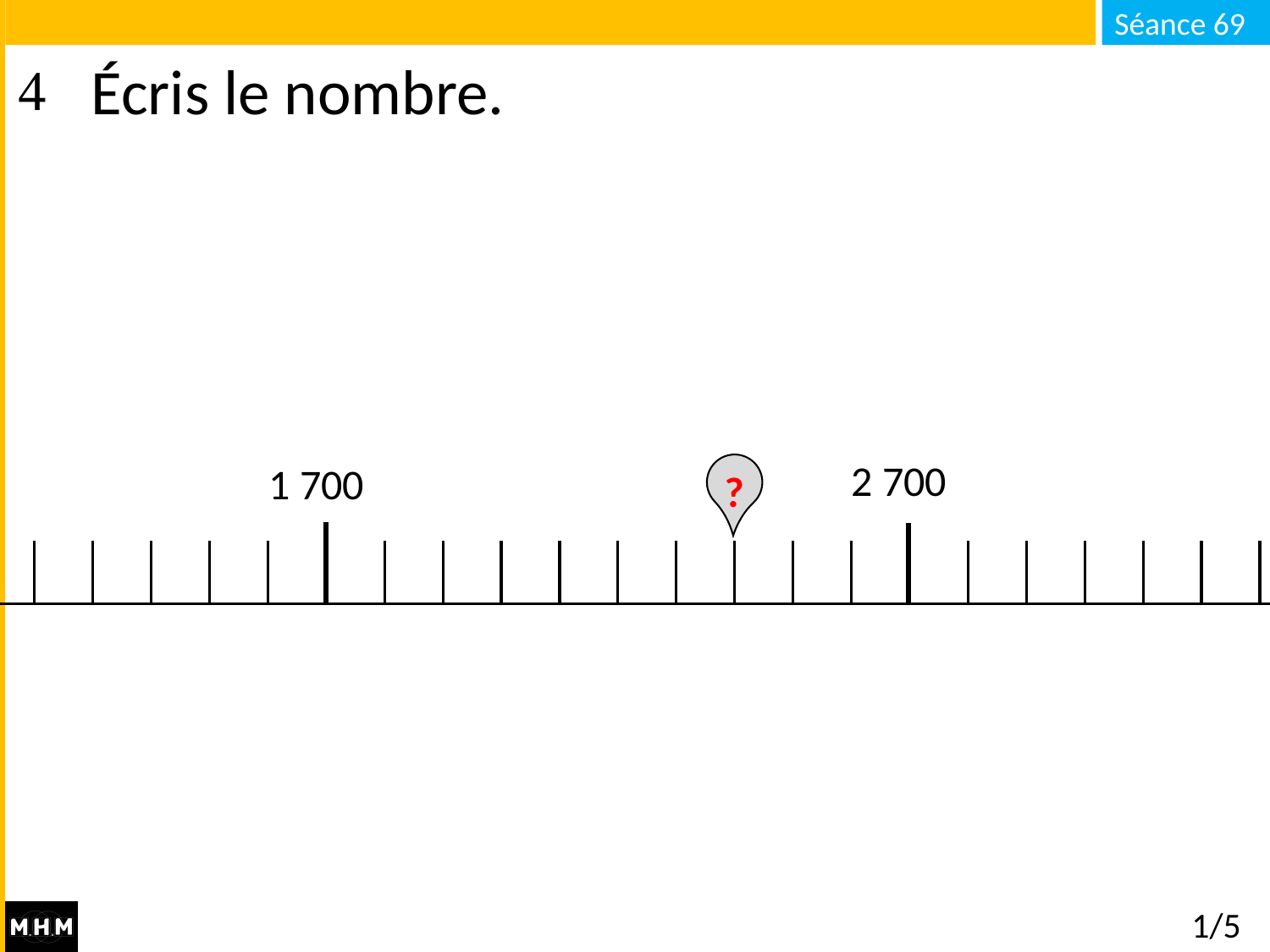

# Écris le nombre.
2 700
1 700

?
1/5